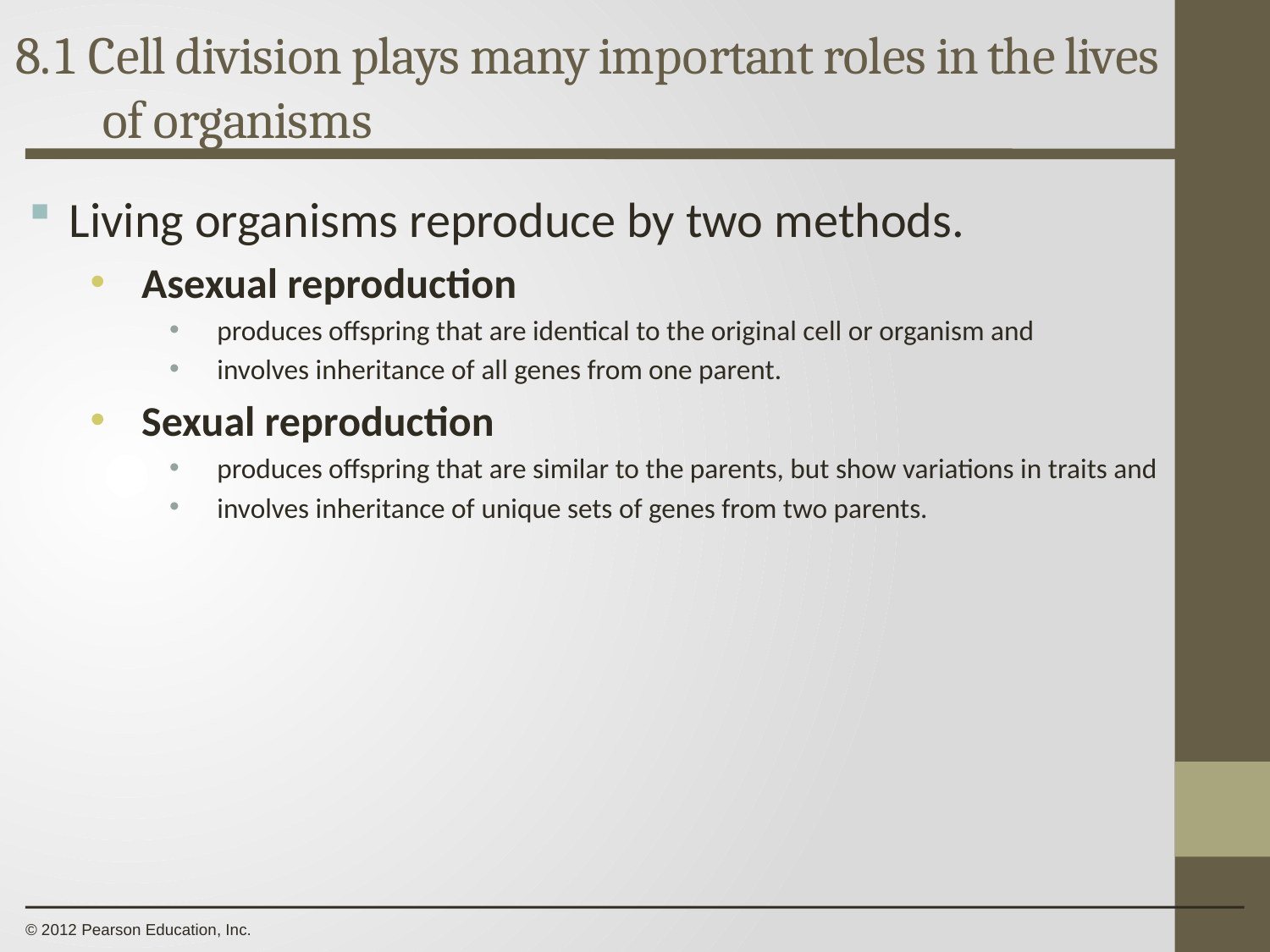

8.1 Cell division plays many important roles in the lives of organisms
0

Living organisms reproduce by two methods.
Asexual reproduction
produces offspring that are identical to the original cell or organism and
involves inheritance of all genes from one parent.
Sexual reproduction
produces offspring that are similar to the parents, but show variations in traits and
involves inheritance of unique sets of genes from two parents.

© 2012 Pearson Education, Inc.